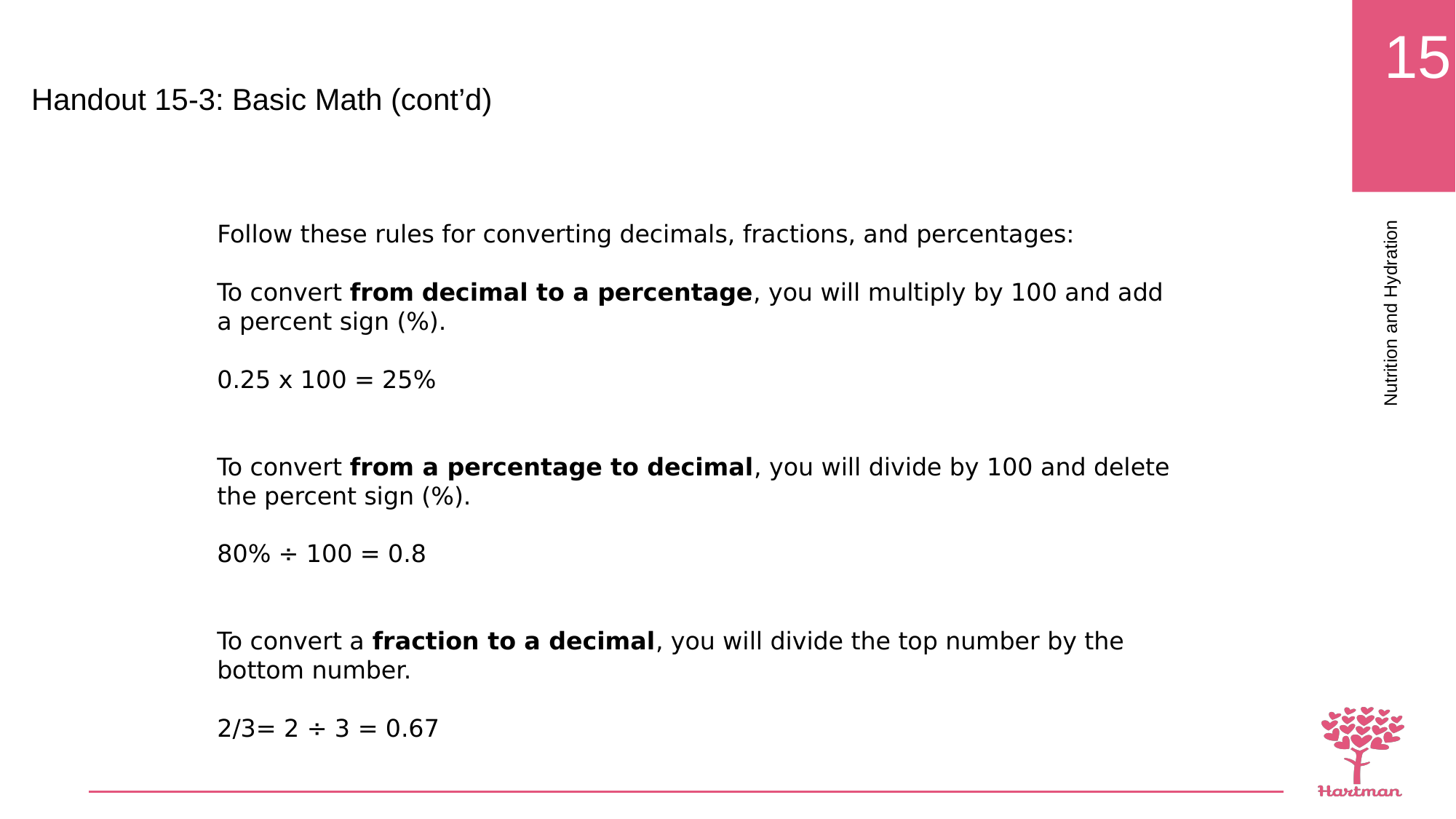

Handout 15-3: Basic Math (cont’d)

Follow these rules for converting decimals, fractions, and percentages:

To convert from decimal to a percentage, you will multiply by 100 and add a percent sign (%).

0.25 x 100 = 25%

To convert from a percentage to decimal, you will divide by 100 and delete the percent sign (%).

80% ÷ 100 = 0.8

To convert a fraction to a decimal, you will divide the top number by the bottom number.

2/3= 2 ÷ 3 = 0.67